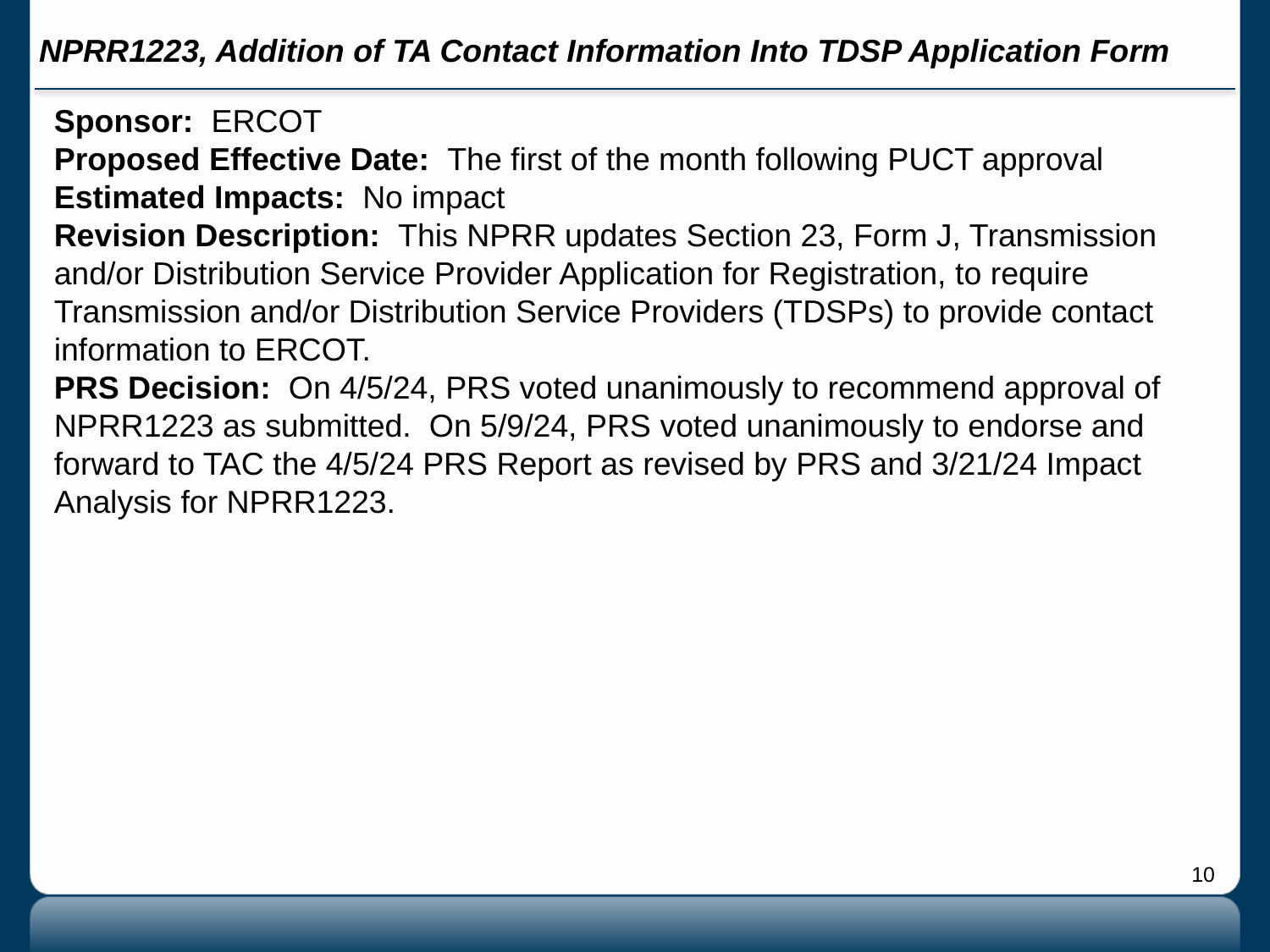

# NPRR1223, Addition of TA Contact Information Into TDSP Application Form
Sponsor:  ERCOT
Proposed Effective Date:  The first of the month following PUCT approval
Estimated Impacts:  No impact
Revision Description:  This NPRR updates Section 23, Form J, Transmission and/or Distribution Service Provider Application for Registration, to require Transmission and/or Distribution Service Providers (TDSPs) to provide contact information to ERCOT.
PRS Decision:  On 4/5/24, PRS voted unanimously to recommend approval of NPRR1223 as submitted.  On 5/9/24, PRS voted unanimously to endorse and forward to TAC the 4/5/24 PRS Report as revised by PRS and 3/21/24 Impact Analysis for NPRR1223.